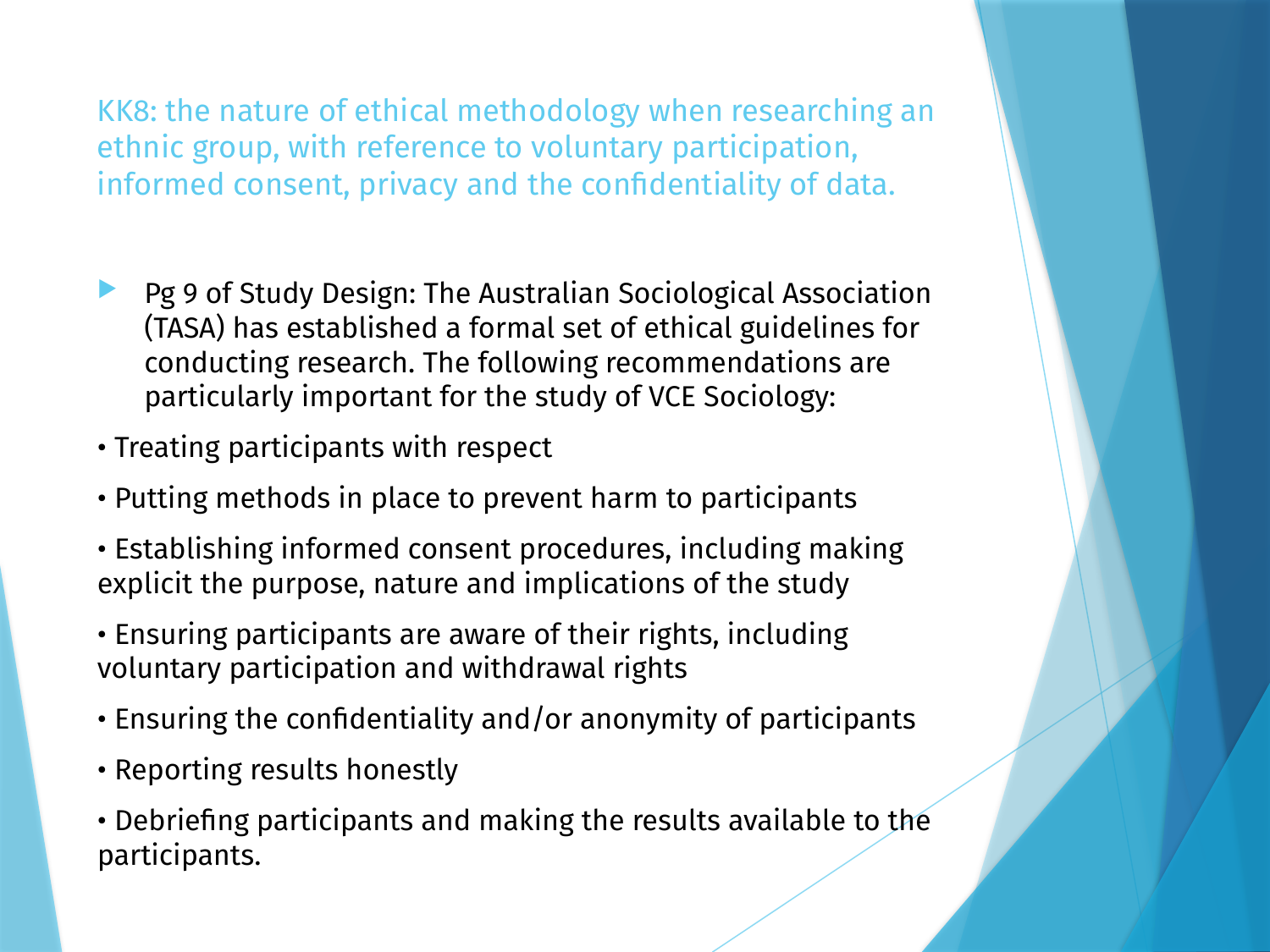

# KK8: the nature of ethical methodology when researching an ethnic group, with reference to voluntary participation, informed consent, privacy and the confidentiality of data.
Pg 9 of Study Design: The Australian Sociological Association (TASA) has established a formal set of ethical guidelines for conducting research. The following recommendations are particularly important for the study of VCE Sociology:
• Treating participants with respect
• Putting methods in place to prevent harm to participants
• Establishing informed consent procedures, including making explicit the purpose, nature and implications of the study
• Ensuring participants are aware of their rights, including voluntary participation and withdrawal rights
• Ensuring the confidentiality and/or anonymity of participants
• Reporting results honestly
• Debriefing participants and making the results available to the participants.